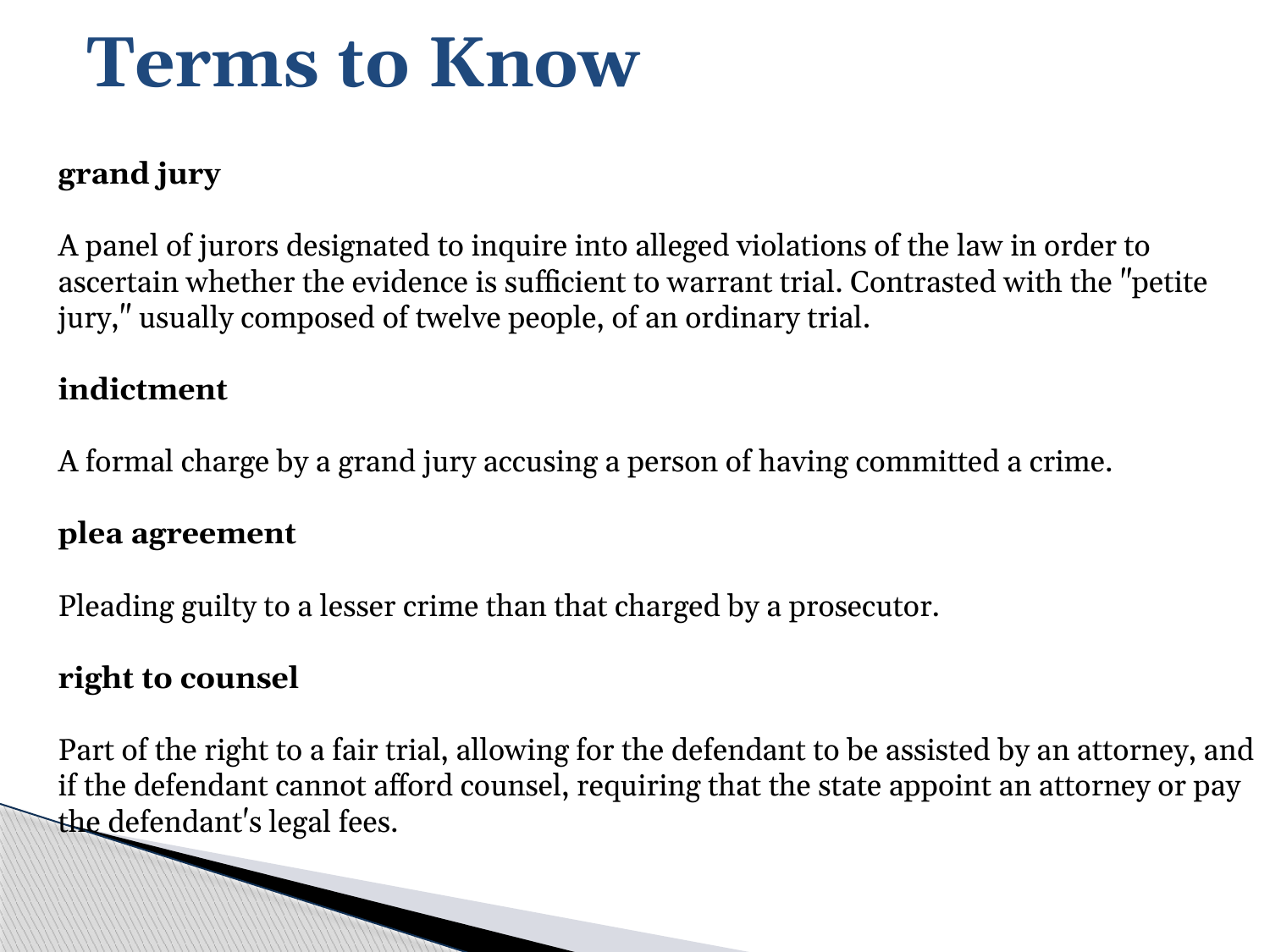

# Terms to Know
	grand jury 
A panel of jurors designated to inquire into alleged violations of the law in order to ascertain whether the evidence is sufficient to warrant trial. Contrasted with the "petite jury," usually composed of twelve people, of an ordinary trial. 
indictment 
A formal charge by a grand jury accusing a person of having committed a crime.    
plea agreement 
Pleading guilty to a lesser crime than that charged by a prosecutor.   
right to counsel 
Part of the right to a fair trial, allowing for the defendant to be assisted by an attorney, and if the defendant cannot afford counsel, requiring that the state appoint an attorney or pay the defendant's legal fees.